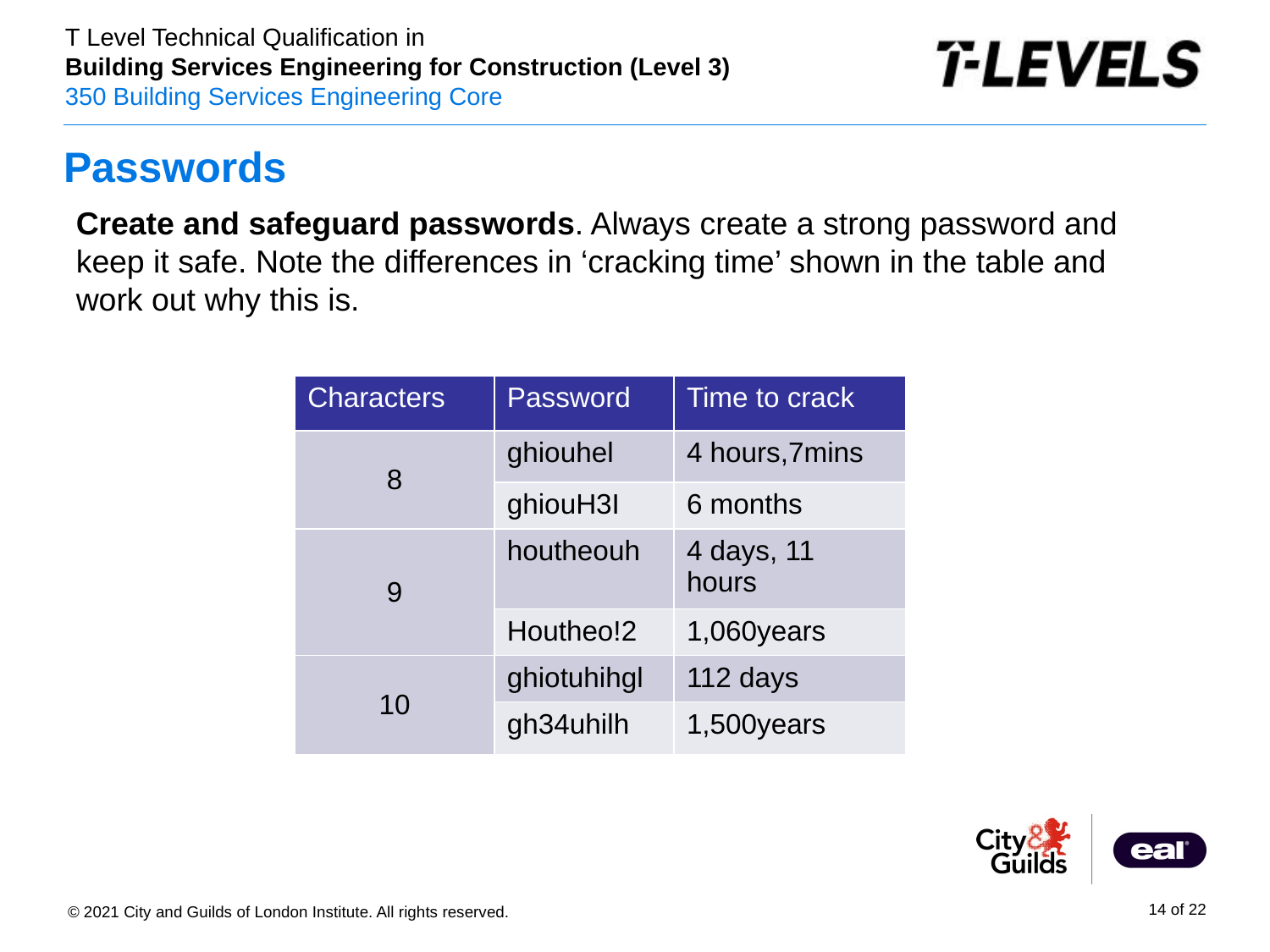

# Passwords
Create and safeguard passwords. Always create a strong password and keep it safe. Note the differences in ‘cracking time’ shown in the table and work out why this is.

| Characters | Password | Time to crack |
| --- | --- | --- |
| 8 | ghiouhel | 4 hours,7mins |
|  | ghiouH3I | 6 months |
| 9 | houtheouh | 4 days, 11 hours |
|  | Houtheo!2 | 1,060years |
| 10 | ghiotuhihgl | 112 days |
|  | gh34uhilh | 1,500years |